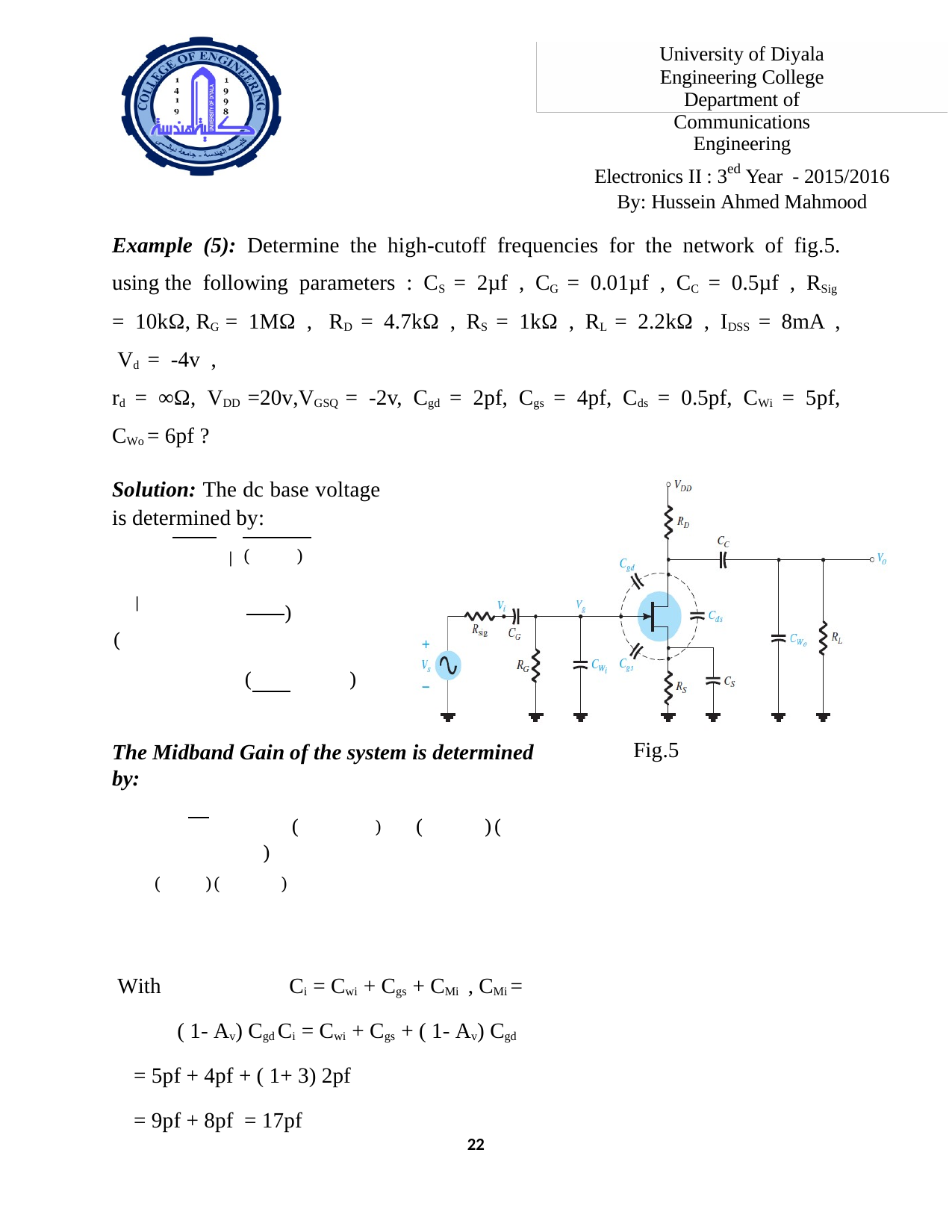

University of Diyala Engineering College
Department of Communications Engineering
Electronics II : 3ed Year  - 2015/2016 By: Hussein Ahmed Mahmood
Example (5): Determine the high-cutoff frequencies for the network of fig.5. using the  following  parameters  :  CS  =  2µf  ,  CG  =  0.01µf  ,  CC   =  0.5µf  ,  RSig  =  10kΩ, RG  =  1MΩ  ,   RD  =  4.7kΩ  ,  RS  =  1kΩ  ,  RL  =  2.2kΩ  ,  IDSS  =  8mA  ,  Vd  =  -4v  ,
rd   =  ∞Ω,  VDD  =20v,VGSQ  =  -2v,  Cgd   =  2pf,  Cgs   =  4pf,  Cds   =  0.5pf,  CWi   =  5pf, CWo = 6pf ?

Solution: The dc base voltage is determined by:

 (   )
         |   |

)
          (

          (       )

Fig.5
The Midband Gain of the system is determined by:

     (       )   (    )(           )

   (   )(     )

With		Ci  = Cwi  + Cgs  + CMi   , CMi = ( 1- Av) Cgd Ci  = Cwi  + Cgs  + ( 1- Av) Cgd

= 5pf + 4pf + ( 1+ 3) 2pf

= 9pf + 8pf  = 17pf
22